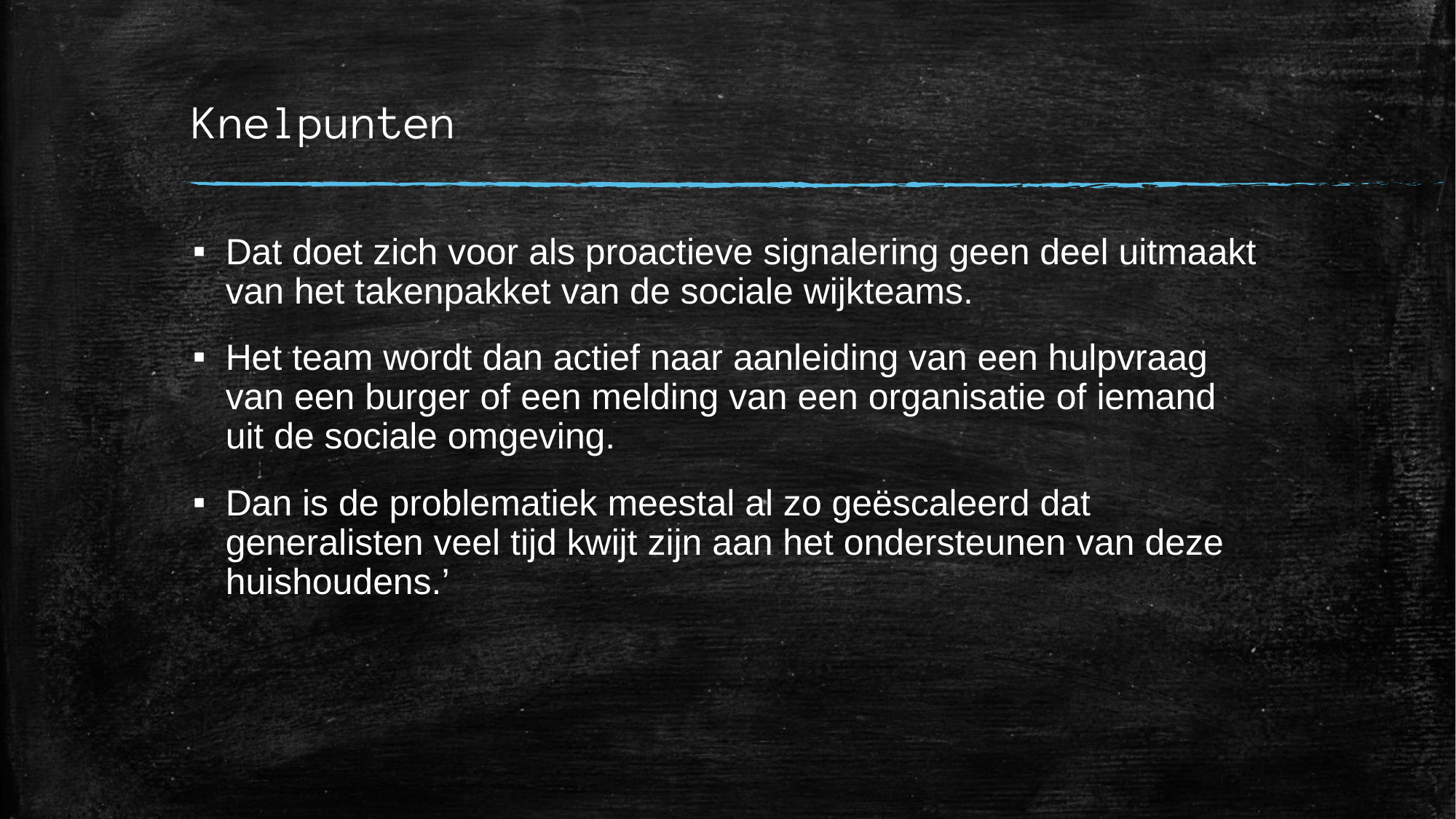

# Knelpunten
Dat doet zich voor als proactieve signalering geen deel uitmaakt van het takenpakket van de sociale wijkteams.
Het team wordt dan actief naar aanleiding van een hulpvraag van een burger of een melding van een organisatie of iemand uit de sociale omgeving.
Dan is de problematiek meestal al zo geëscaleerd dat generalisten veel tijd kwijt zijn aan het ondersteunen van deze huishoudens.’